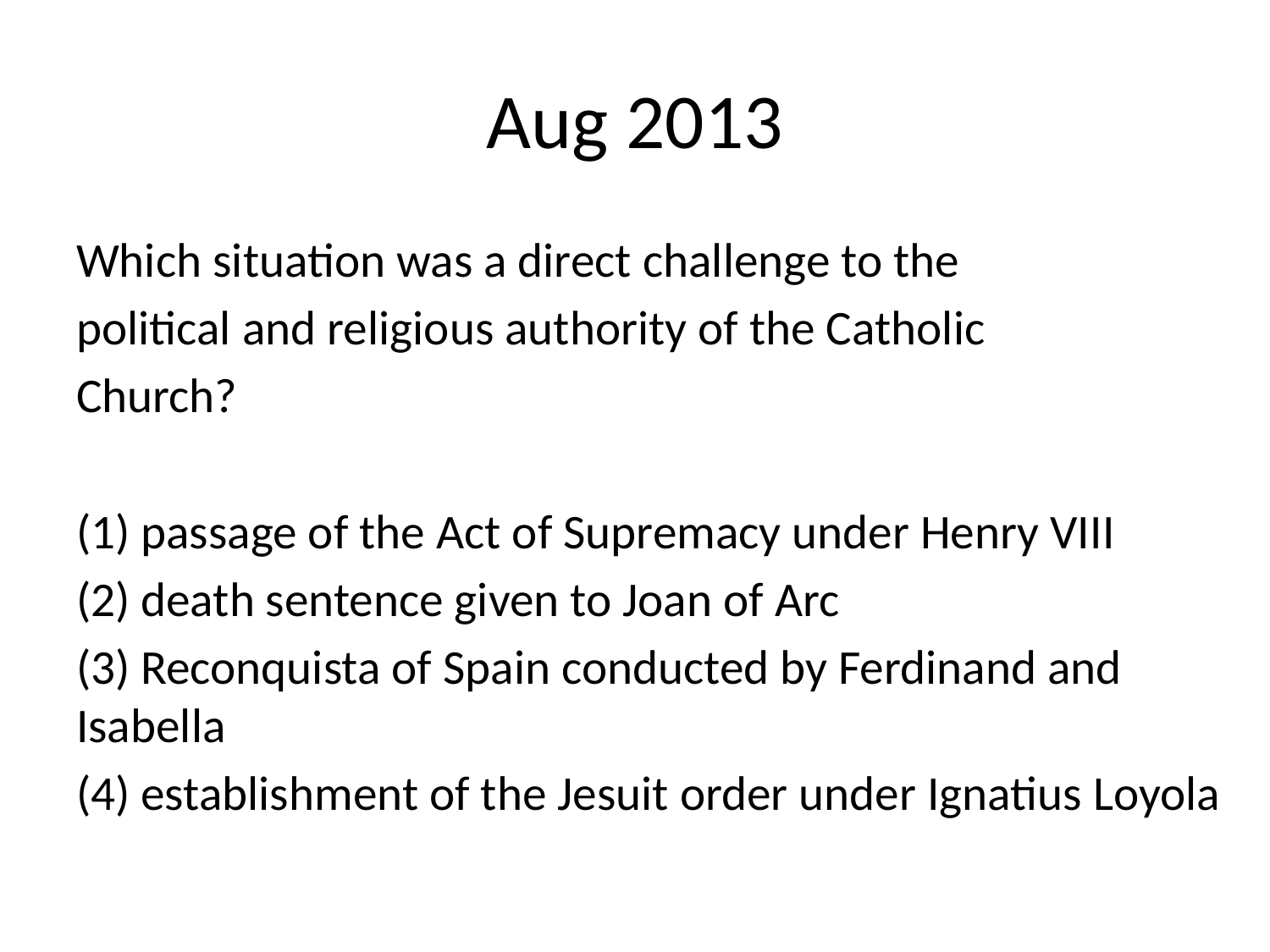

# Aug 2013
Which situation was a direct challenge to the
political and religious authority of the Catholic
Church?

(1) passage of the Act of Supremacy under Henry VIII
(2) death sentence given to Joan of Arc
(3) Reconquista of Spain conducted by Ferdinand and Isabella
(4) establishment of the Jesuit order under Ignatius Loyola